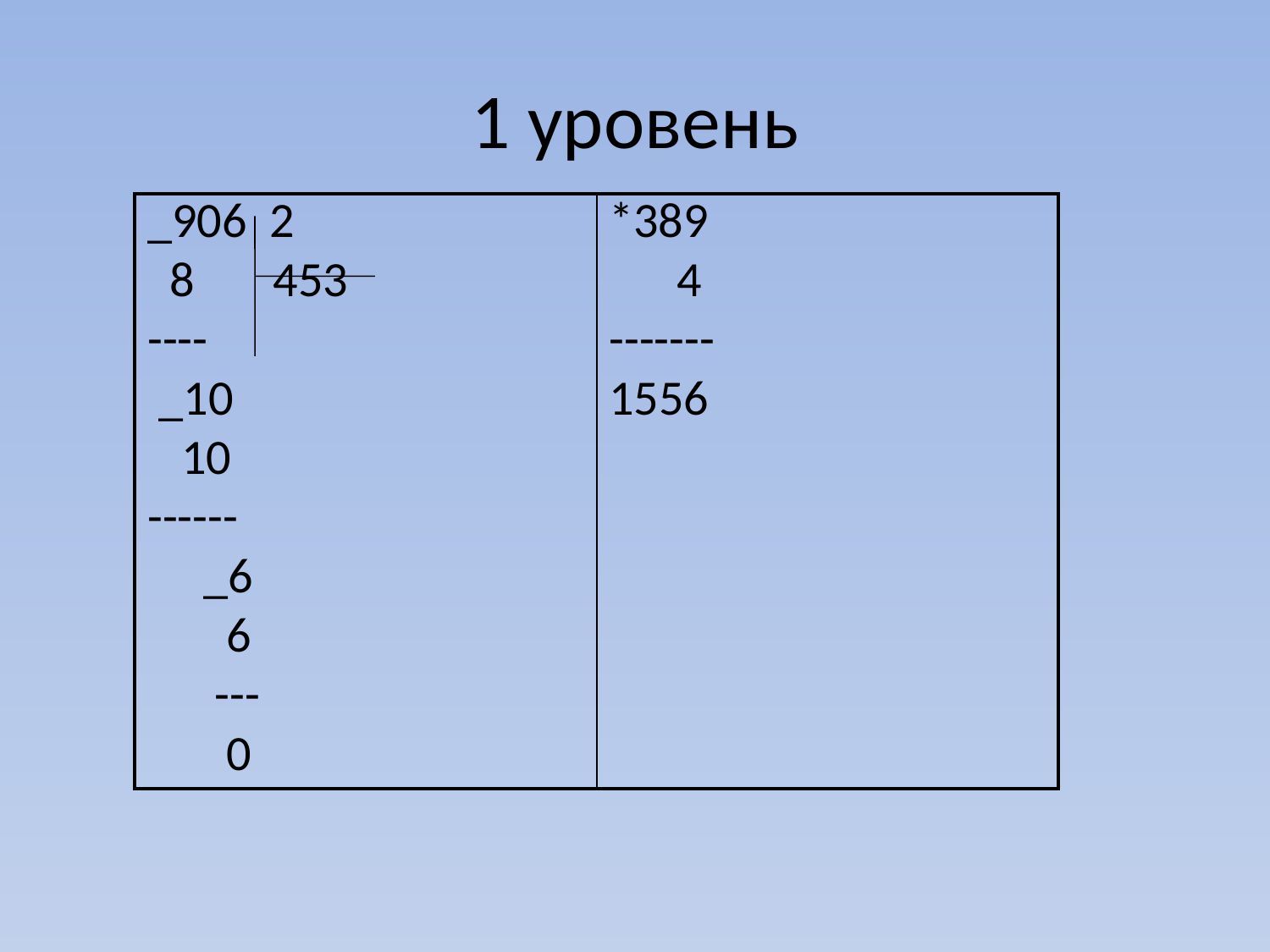

# 1 уровень
| \_906 2 8 453 ---- \_10 10 ------ \_6 6 --- 0 | \*389 4 ------- 1556 |
| --- | --- |